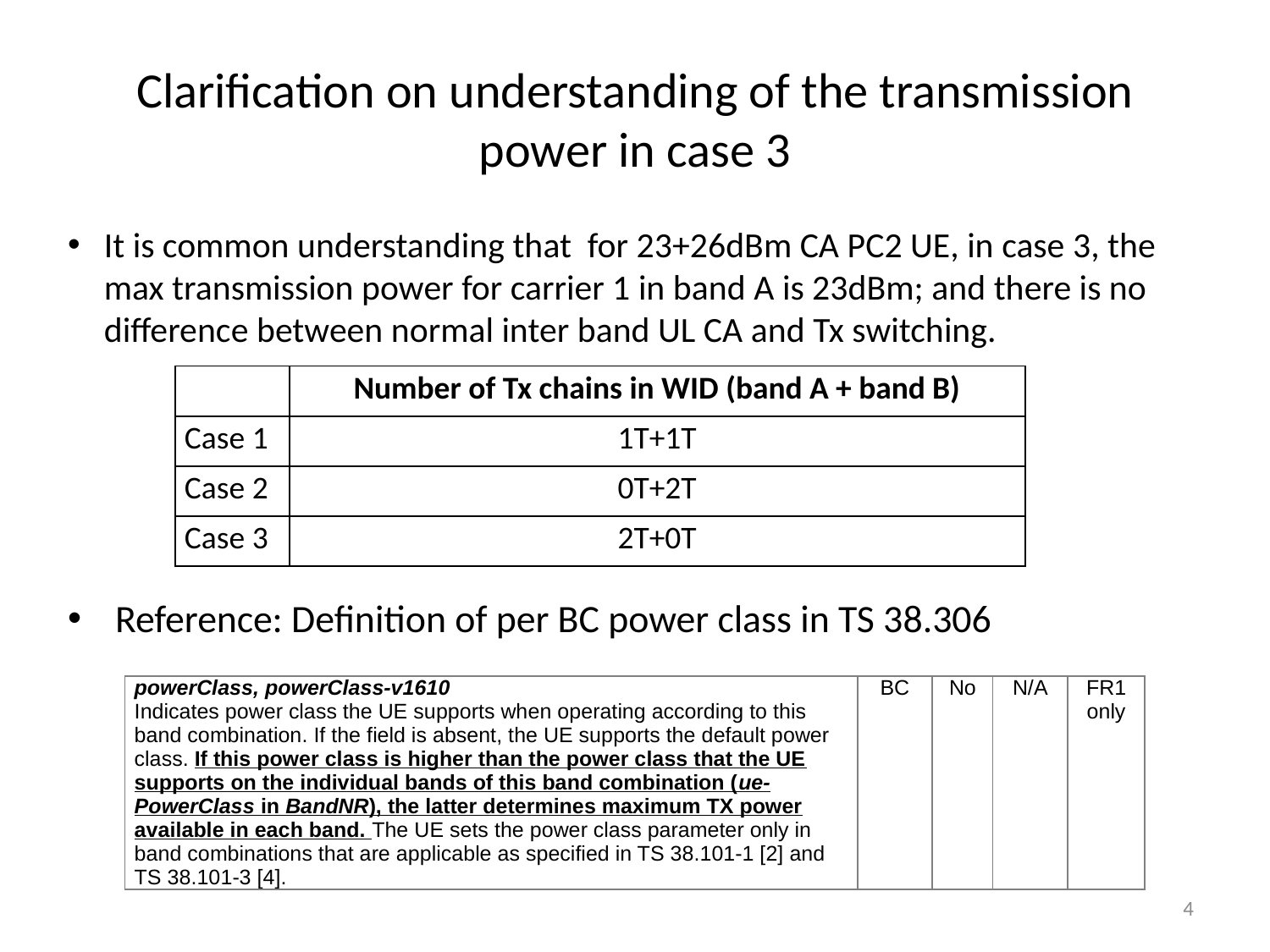

# Clarification on understanding of the transmission power in case 3
It is common understanding that  for 23+26dBm CA PC2 UE, in case 3, the max transmission power for carrier 1 in band A is 23dBm; and there is no difference between normal inter band UL CA and Tx switching.

Reference: Definition of per BC power class in TS 38.306

|  | Number of Tx chains in WID (band A + band B) |
| --- | --- |
| Case 1 | 1T+1T |
| Case 2 | 0T+2T |
| Case 3 | 2T+0T |
| powerClass, powerClass-v1610 Indicates power class the UE supports when operating according to this band combination. If the field is absent, the UE supports the default power class. If this power class is higher than the power class that the UE supports on the individual bands of this band combination (ue-PowerClass in BandNR), the latter determines maximum TX power available in each band. The UE sets the power class parameter only in band combinations that are applicable as specified in TS 38.101-1 [2] and TS 38.101-3 [4]. | BC | No | N/A | FR1 only |
| --- | --- | --- | --- | --- |
4